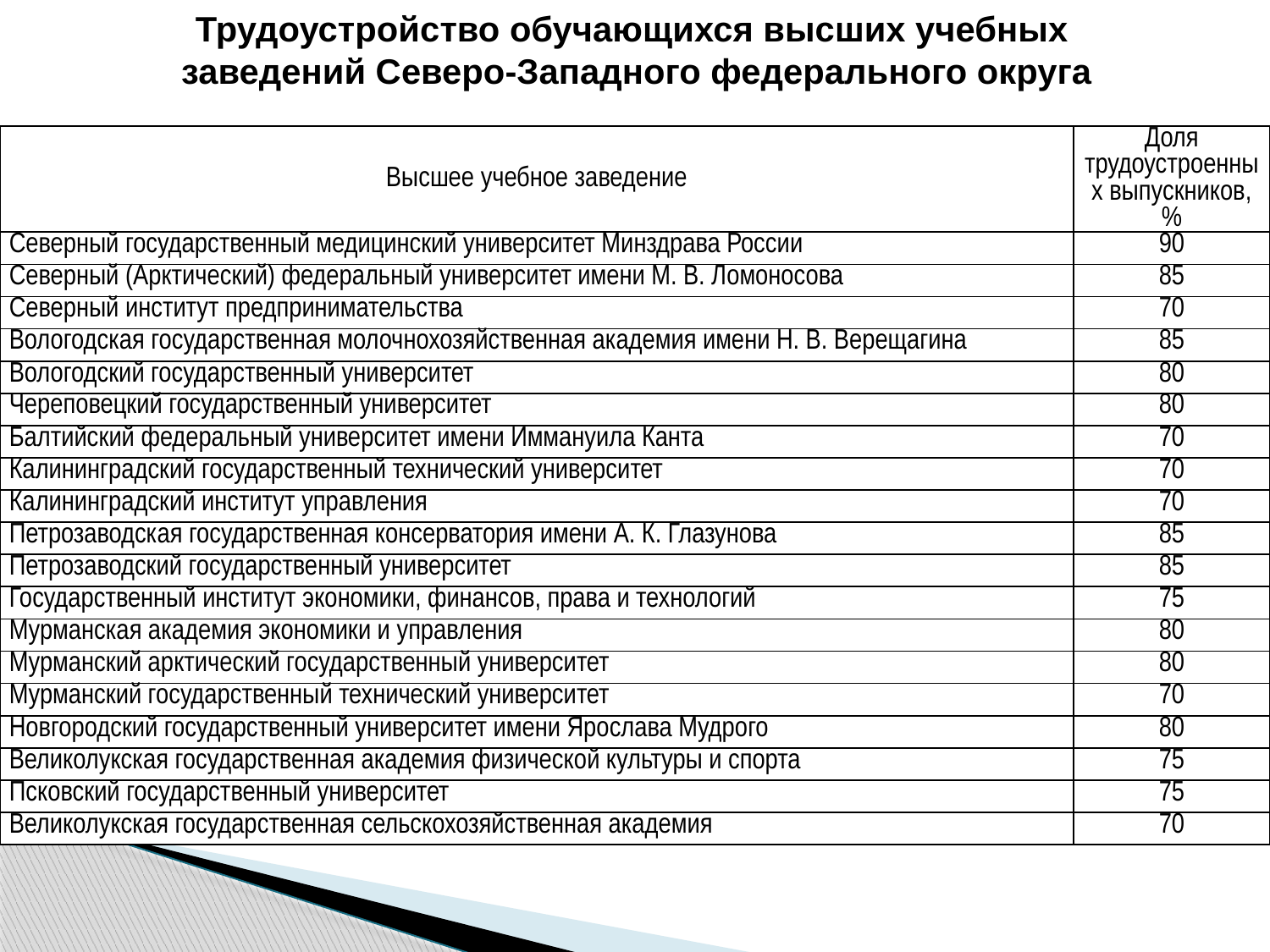

Трудоустройство обучающихся высших учебных
заведений Северо-Западного федерального округа
| Высшее учебное заведение | Доля трудоустроенных выпускников, % |
| --- | --- |
| Северный государственный медицинский университет Минздрава России | 90 |
| Северный (Арктический) федеральный университет имени М. В. Ломоносова | 85 |
| Северный институт предпринимательства | 70 |
| Вологодская государственная молочнохозяйственная академия имени Н. В. Верещагина | 85 |
| Вологодский государственный университет | 80 |
| Череповецкий государственный университет | 80 |
| Балтийский федеральный университет имени Иммануила Канта | 70 |
| Калининградский государственный технический университет | 70 |
| Калининградский институт управления | 70 |
| Петрозаводская государственная консерватория имени А. К. Глазунова | 85 |
| Петрозаводский государственный университет | 85 |
| Государственный институт экономики, финансов, права и технологий | 75 |
| Мурманская академия экономики и управления | 80 |
| Мурманский арктический государственный университет | 80 |
| Мурманский государственный технический университет | 70 |
| Новгородский государственный университет имени Ярослава Мудрого | 80 |
| Великолукская государственная академия физической культуры и спорта | 75 |
| Псковский государственный университет | 75 |
| Великолукская государственная сельскохозяйственная академия | 70 |